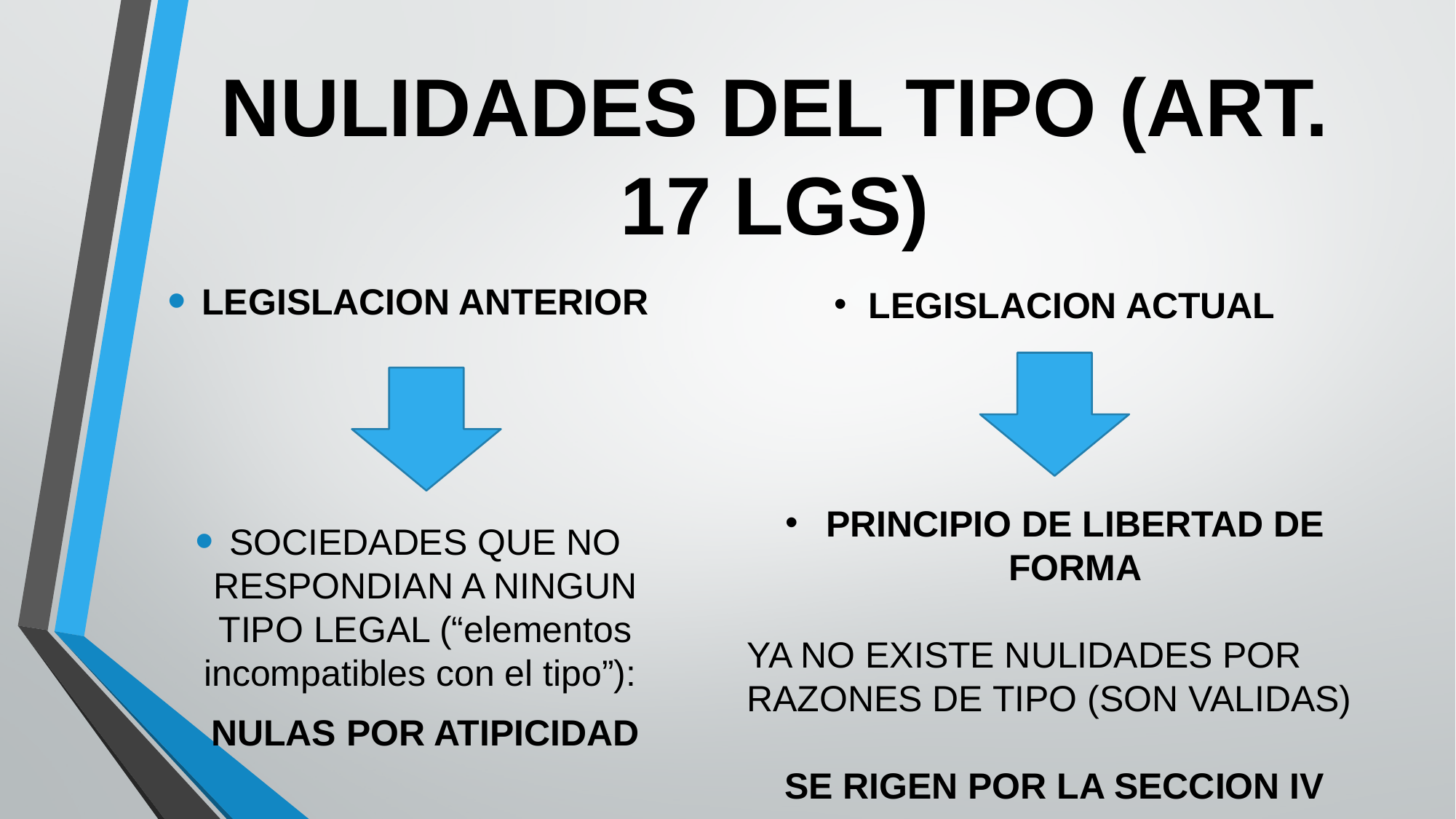

# NULIDADES DEL TIPO (ART. 17 LGS)

LEGISLACION ACTUAL

PRINCIPIO DE LIBERTAD DE FORMA

YA NO EXISTE NULIDADES POR RAZONES DE TIPO (SON VALIDAS)

SE RIGEN POR LA SECCION IV
LEGISLACION ANTERIOR

SOCIEDADES QUE NO RESPONDIAN A NINGUN TIPO LEGAL (“elementos incompatibles con el tipo”):
NULAS POR ATIPICIDAD